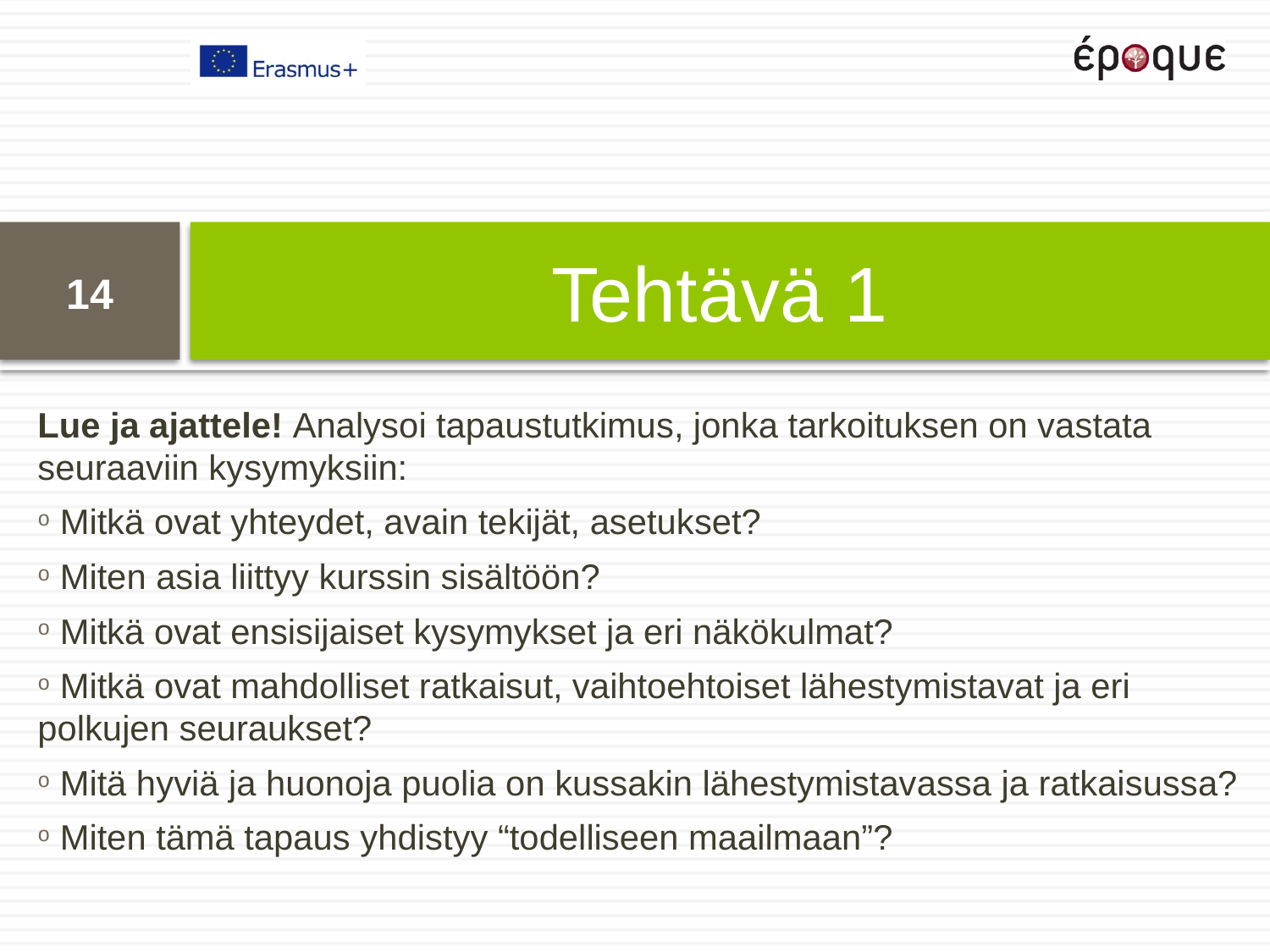

# Tehtävä 1
14
Lue ja ajattele! Analysoi tapaustutkimus, jonka tarkoituksen on vastata seuraaviin kysymyksiin:
 Mitkä ovat yhteydet, avain tekijät, asetukset?
 Miten asia liittyy kurssin sisältöön?
 Mitkä ovat ensisijaiset kysymykset ja eri näkökulmat?
 Mitkä ovat mahdolliset ratkaisut, vaihtoehtoiset lähestymistavat ja eri polkujen seuraukset?
 Mitä hyviä ja huonoja puolia on kussakin lähestymistavassa ja ratkaisussa?
 Miten tämä tapaus yhdistyy “todelliseen maailmaan”?